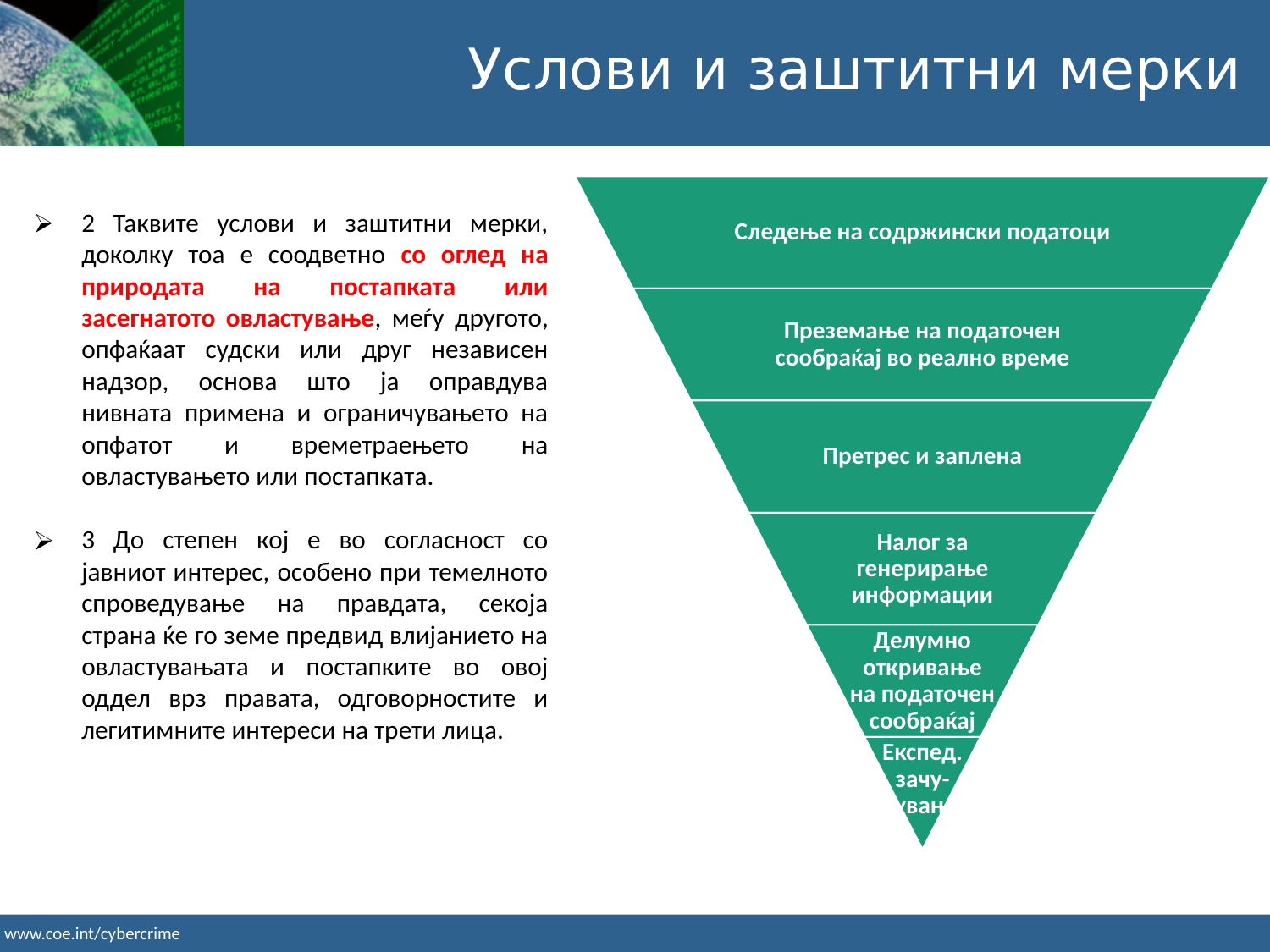

Услови и заштитни мерки

Следење на содржински податоци

Преземање на податочен сообраќај во реално време

Претрес и заплена

Налог за генерирање информации

Делумно откривање на податочен сообраќај

Експед. зачу-вување
2 Таквите услови и заштитни мерки, доколку тоа е соодветно со оглед на природата на постапката или засегнатото овластување, меѓу другото, опфаќаат судски или друг независен надзор, основа што ја оправдува нивната примена и ограничувањето на опфатот и времетраењето на овластувањето или постапката.

3 До степен кој е во согласност со јавниот интерес, особено при темелното спроведување на правдата, секоја страна ќе го земе предвид влијанието на овластувањата и постапките во овој оддел врз правата, одговорностите и легитимните интереси на трети лица.